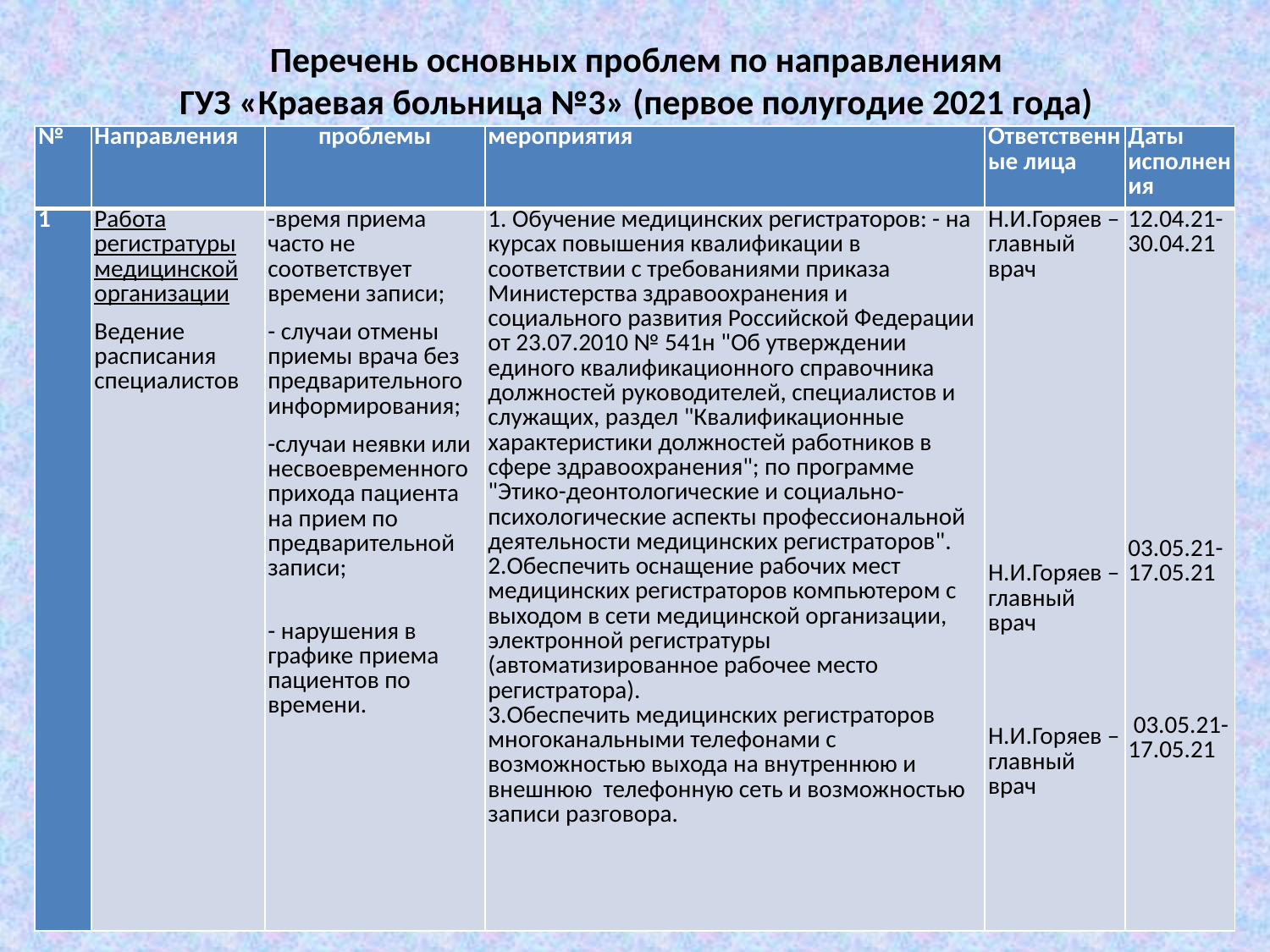

# Перечень основных проблем по направлениям ГУЗ «Краевая больница №3» (первое полугодие 2021 года)
| № | Направления | проблемы | мероприятия | Ответственные лица | Даты исполнения |
| --- | --- | --- | --- | --- | --- |
| 1 | Работа регистратуры медицинской организации Ведение расписания специалистов | -время приема часто не соответствует времени записи; - случаи отмены приемы врача без предварительного информирования; -случаи неявки или несвоевременного прихода пациента на прием по предварительной записи; - нарушения в графике приема пациентов по времени. | 1. Обучение медицинских регистраторов: - на курсах повышения квалификации в соответствии с требованиями приказа Министерства здравоохранения и социального развития Российской Федерации от 23.07.2010 № 541н "Об утверждении единого квалификационного справочника должностей руководителей, специалистов и служащих, раздел "Квалификационные характеристики должностей работников в сфере здравоохранения"; по программе "Этико-деонтологические и социально-психологические аспекты профессиональной деятельности медицинских регистраторов". 2.Обеспечить оснащение рабочих мест медицинских регистраторов компьютером с выходом в сети медицинской организации, электронной регистратуры (автоматизированное рабочее место регистратора). 3.Обеспечить медицинских регистраторов многоканальными телефонами с возможностью выхода на внутреннюю и внешнюю телефонную сеть и возможностью записи разговора. | Н.И.Горяев – главный врач               Н.И.Горяев – главный врач     Н.И.Горяев – главный врач | 12.04.21-30.04.21                03.05.21-17.05.21        03.05.21-17.05.21 |